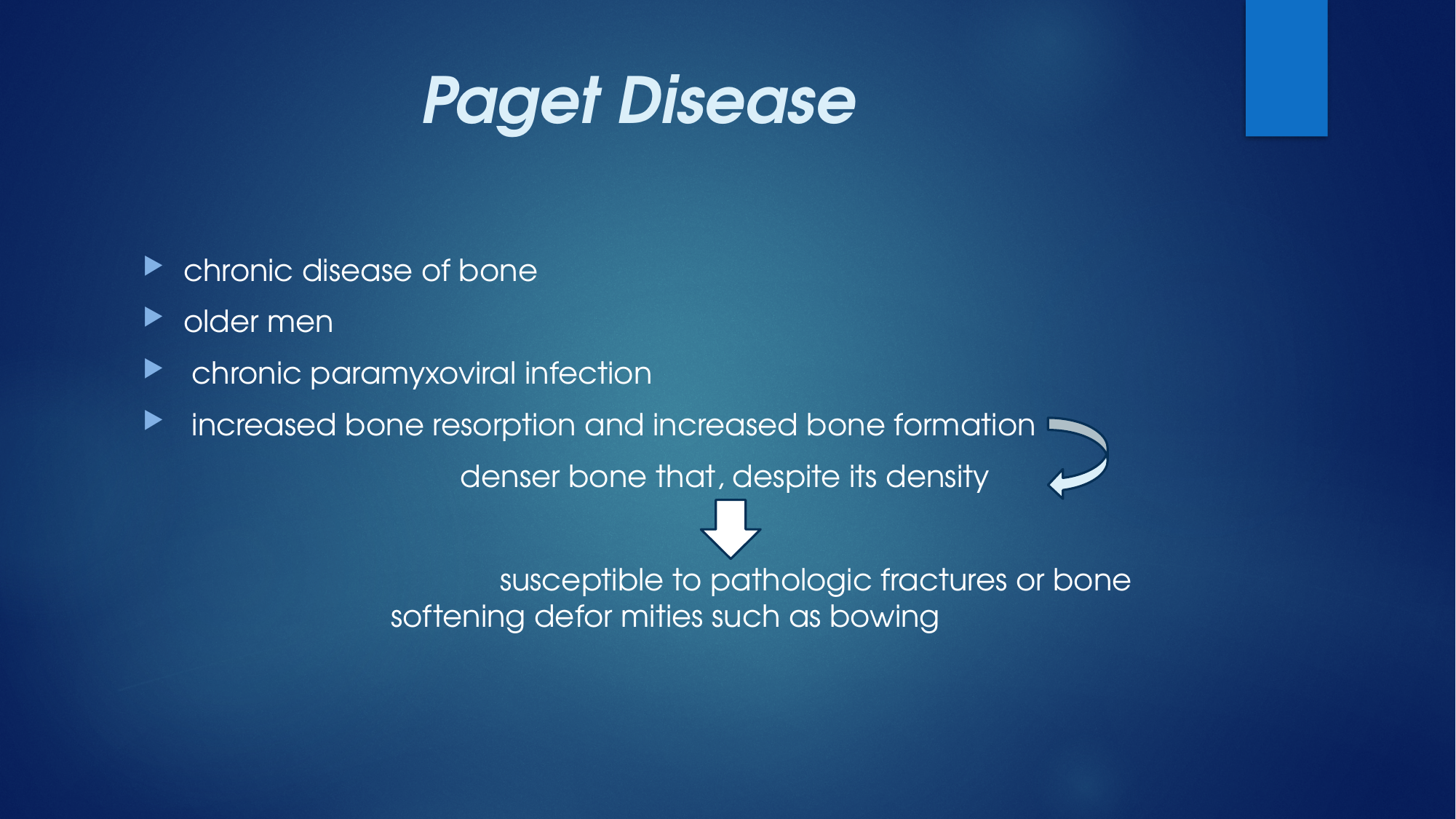

# Paget Disease
chronic disease of bone
older men
 chronic paramyxoviral infection
 increased bone resorption and increased bone formation
                                      denser bone that, despite its density

                                     susceptible to pathologic fractures or bone  softening defor mities such as bowing